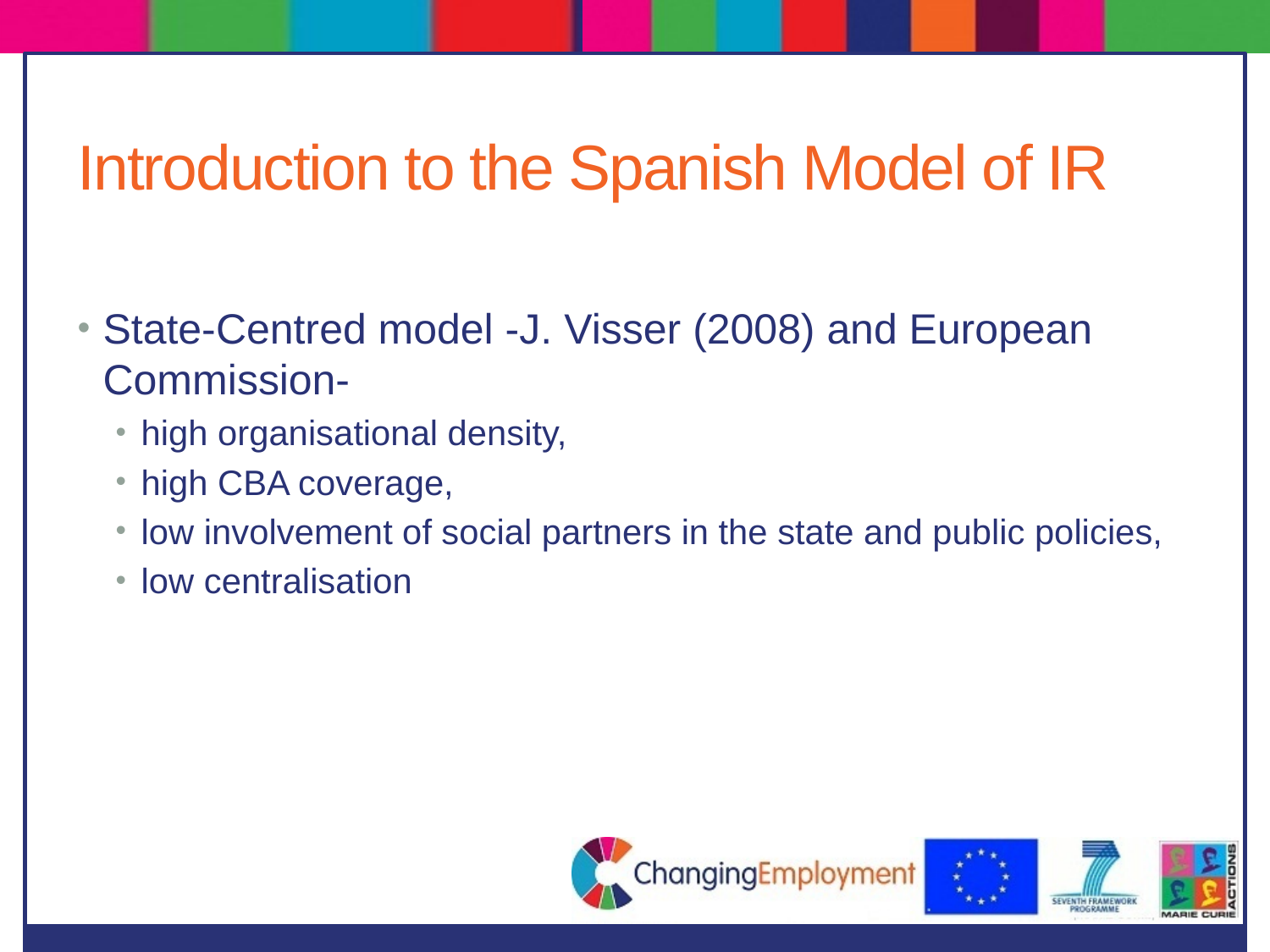

# Introduction to the Spanish Model of IR

State-Centred model -J. Visser (2008) and European Commission-
high organisational density,
high CBA coverage,
low involvement of social partners in the state and public policies,
low centralisation